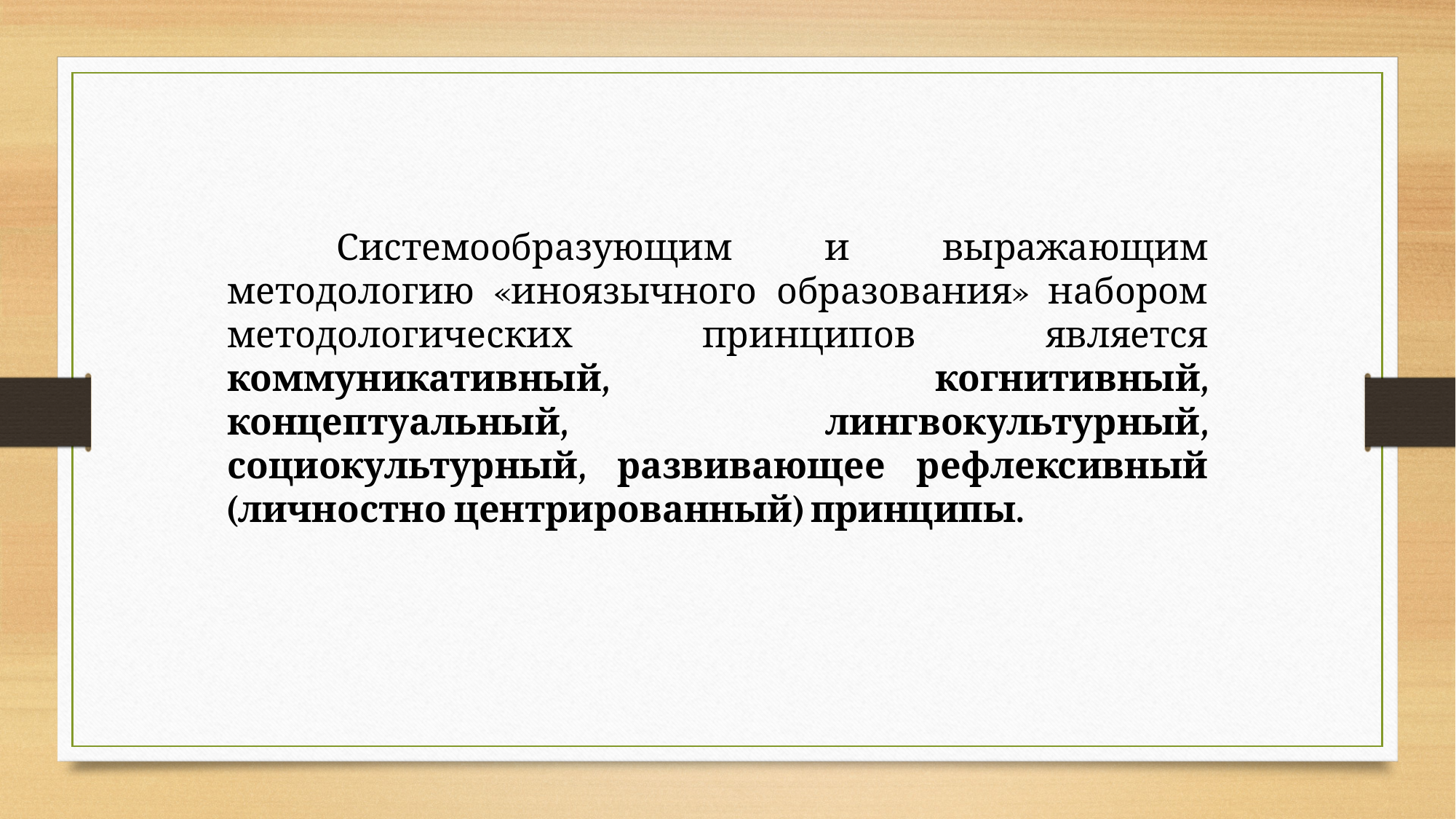

Системообразующим и выражающим методологию «иноязычного образования» набором методологических принципов является коммуникативный, когнитивный, концептуальный, лингвокультурный, социокультурный, развивающее рефлексивный (личностно центрированный) принципы.